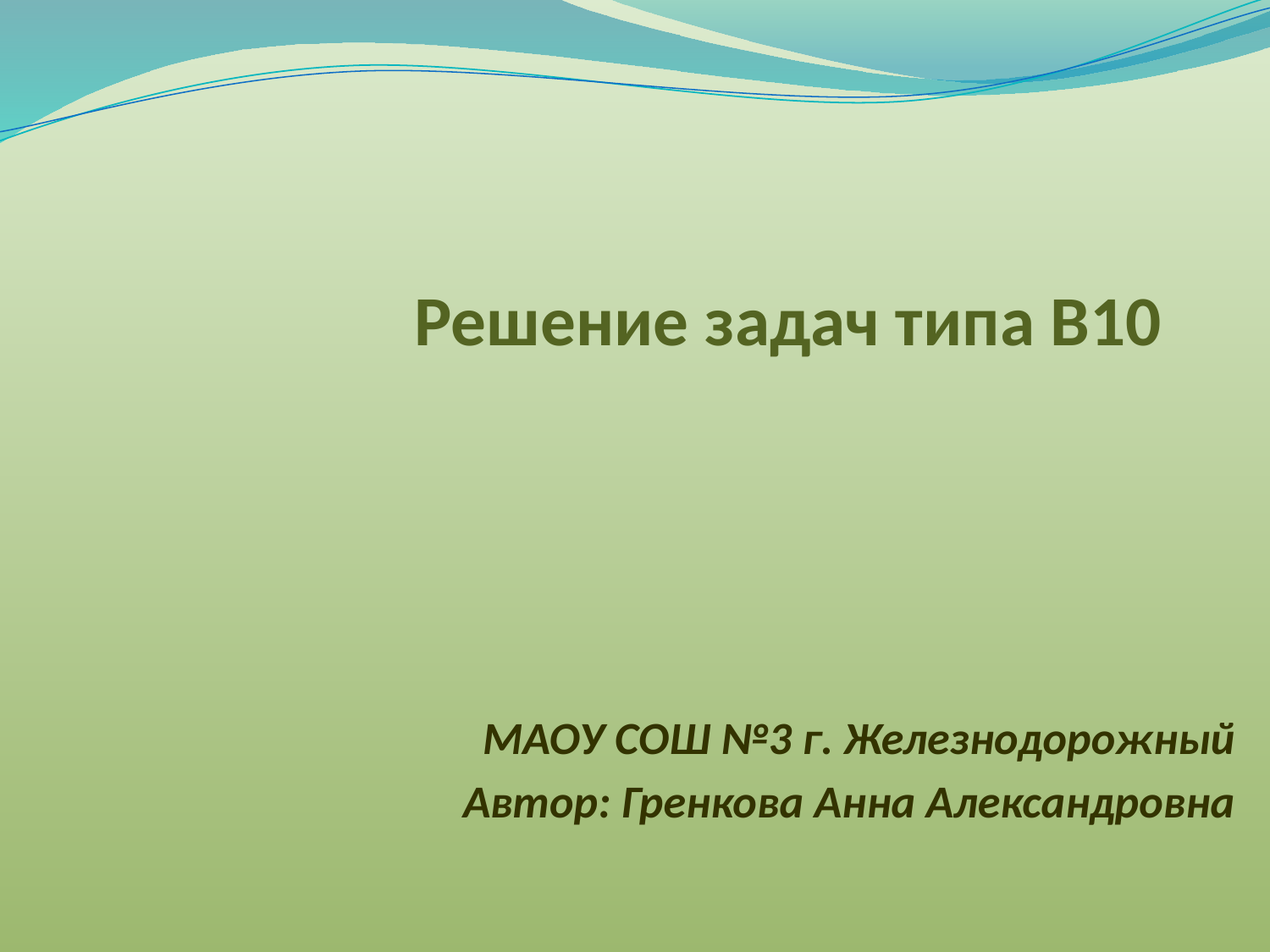

# Решение задач типа В10
МАОУ СОШ №3 г. Железнодорожный
Автор: Гренкова Анна Александровна